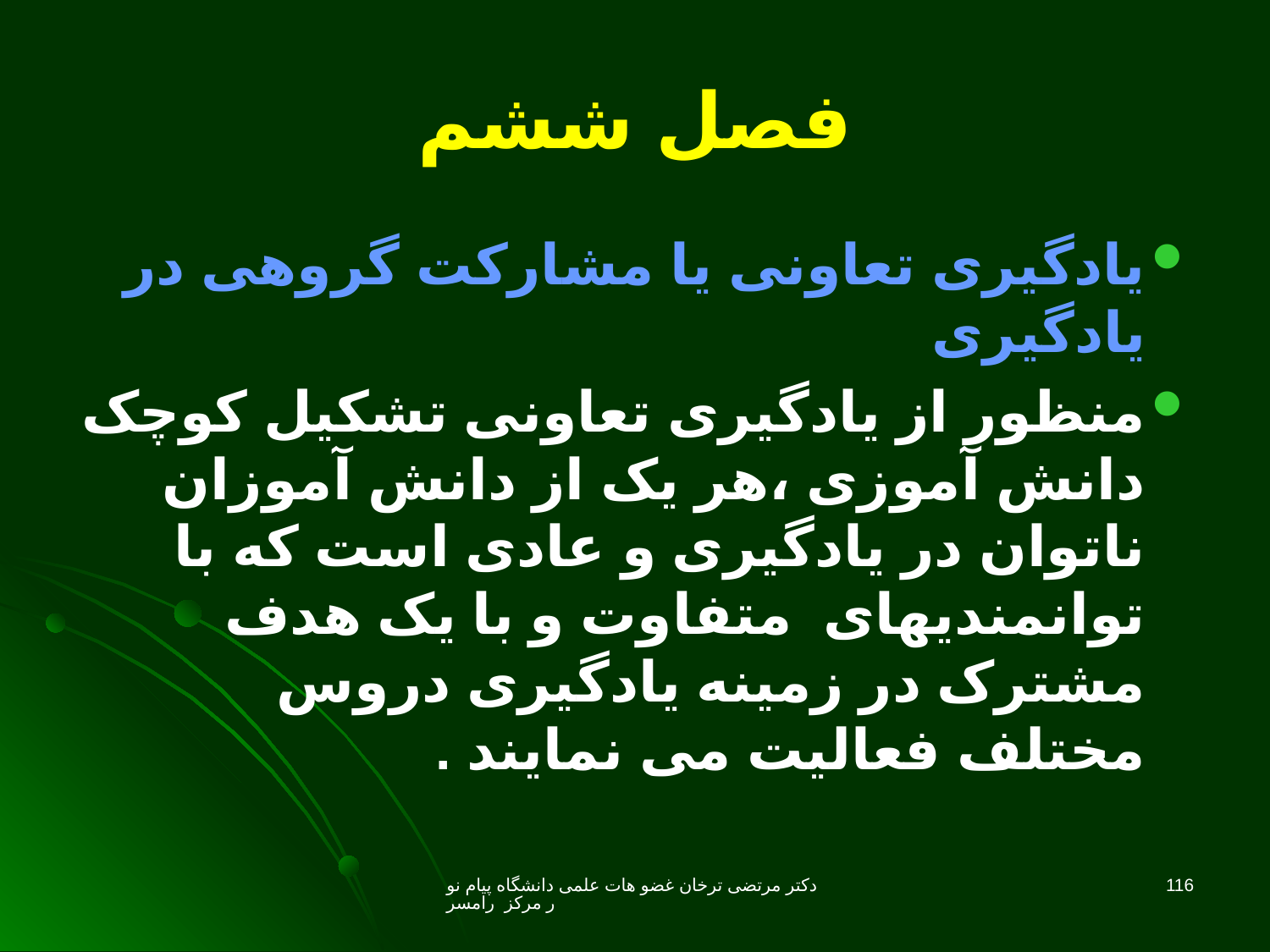

# فصل ششم
یادگیری تعاونی یا مشارکت گروهی در یادگیری
منظور از یادگیری تعاونی تشکیل کوچک دانش آموزی ،هر یک از دانش آموزان ناتوان در یادگیری و عادی است که با توانمندیهای  متفاوت و با یک هدف مشترک در زمینه یادگیری دروس مختلف فعالیت می نمایند .

ادامه
دکتر مرتضی ترخان غضو هات علمی دانشگاه پیام نور مرکز رامسر
116